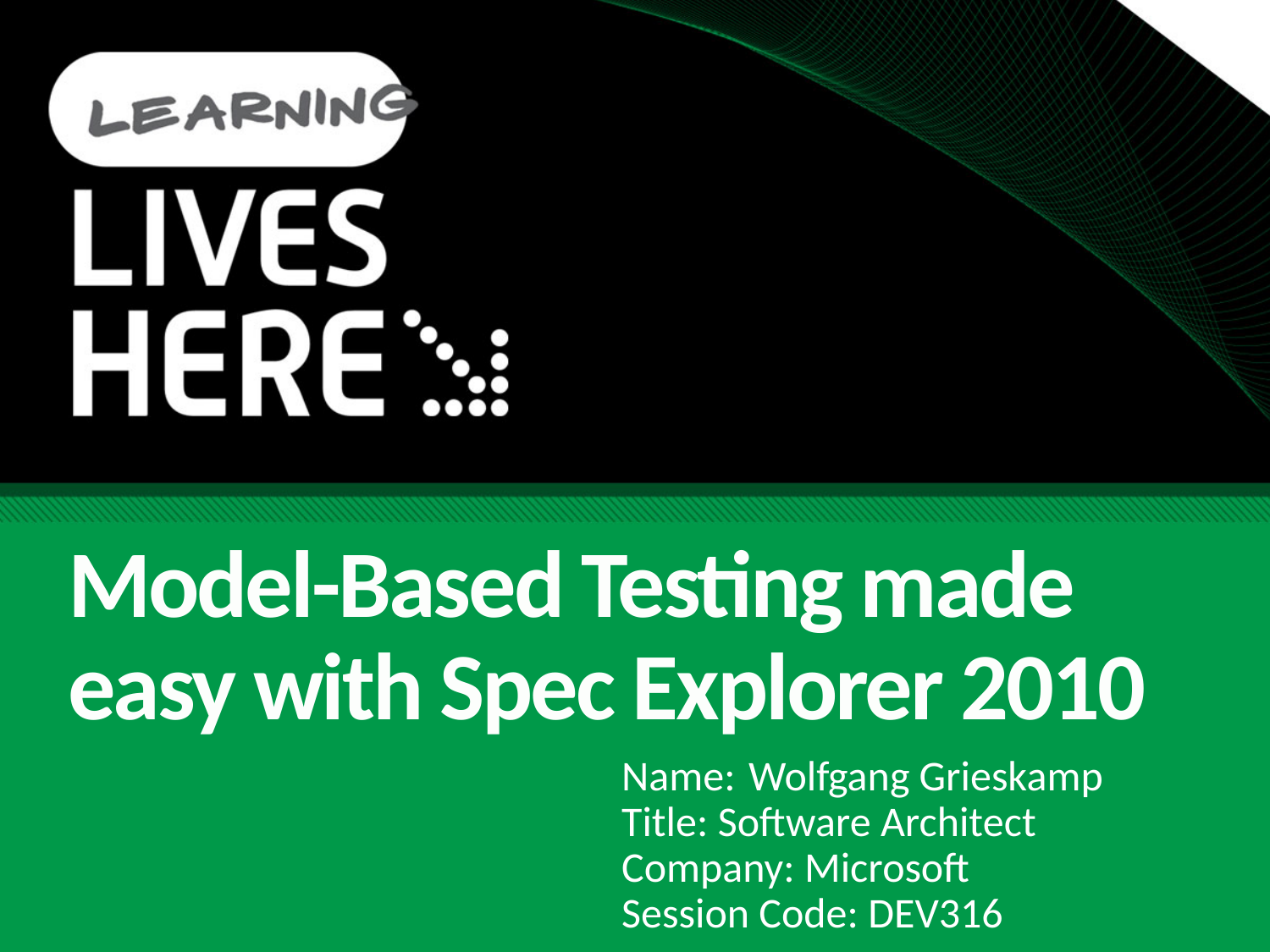

# Model-Based Testing made easy with Spec Explorer 2010
Name:	Wolfgang Grieskamp
Title: Software Architect
Company: Microsoft
Session Code: DEV316